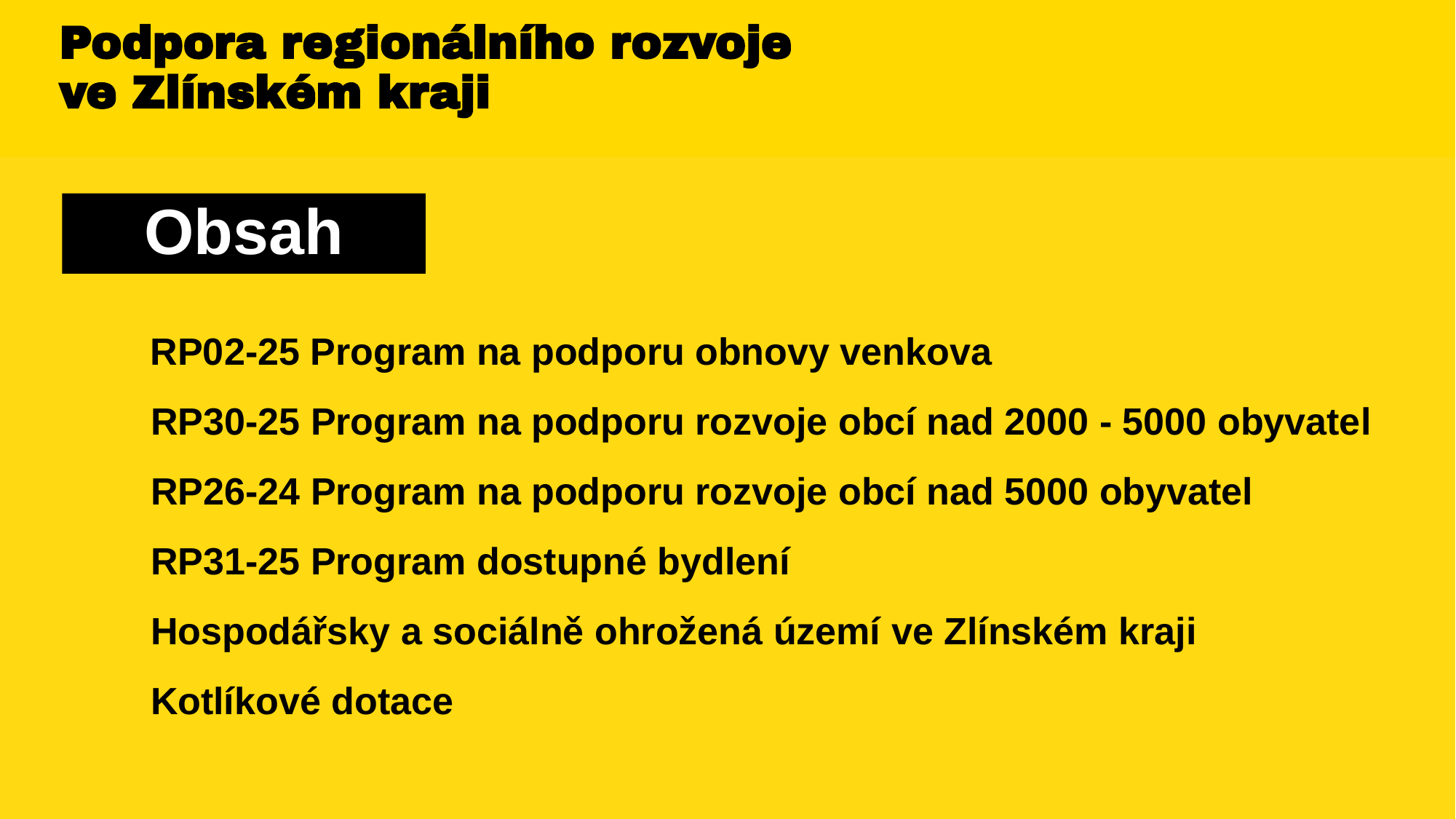

# Podpora regionálního rozvoje ve Zlínském kraji
Obsah
RP02-25 Program na podporu obnovy venkova
RP30-25 Program na podporu rozvoje obcí nad 2000 - 5000 obyvatel
RP26-24 Program na podporu rozvoje obcí nad 5000 obyvatel
RP31-25 Program dostupné bydlení
Hospodářsky a sociálně ohrožená území ve Zlínském kraji
Kotlíkové dotace